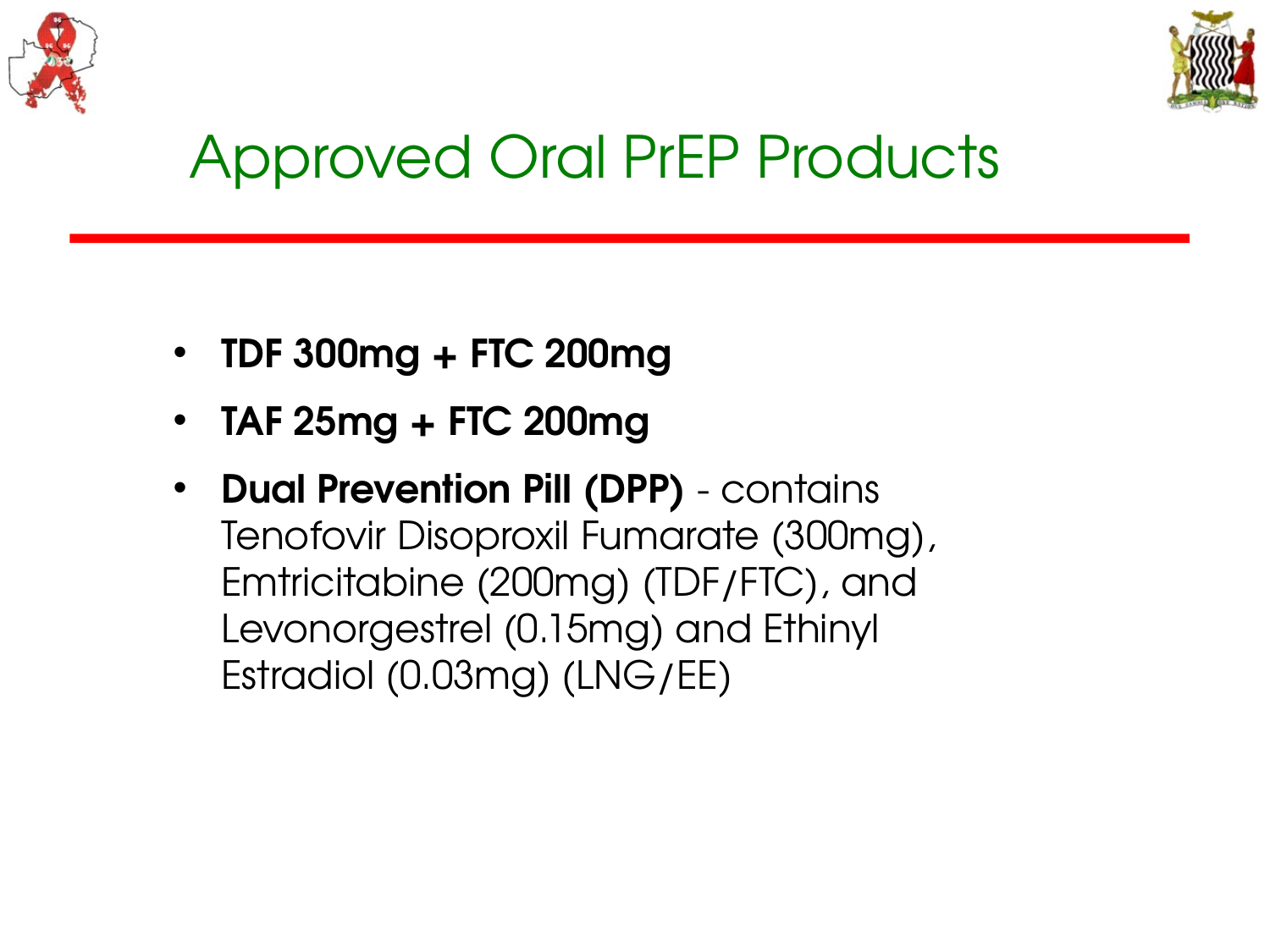

Approved Oral PrEP Products
TDF 300mg + FTC 200mg
TAF 25mg + FTC 200mg
Dual Prevention Pill (DPP) - contains Tenofovir Disoproxil Fumarate (300mg), Emtricitabine (200mg) (TDF/FTC), and Levonorgestrel (0.15mg) and Ethinyl Estradiol (0.03mg) (LNG/EE)